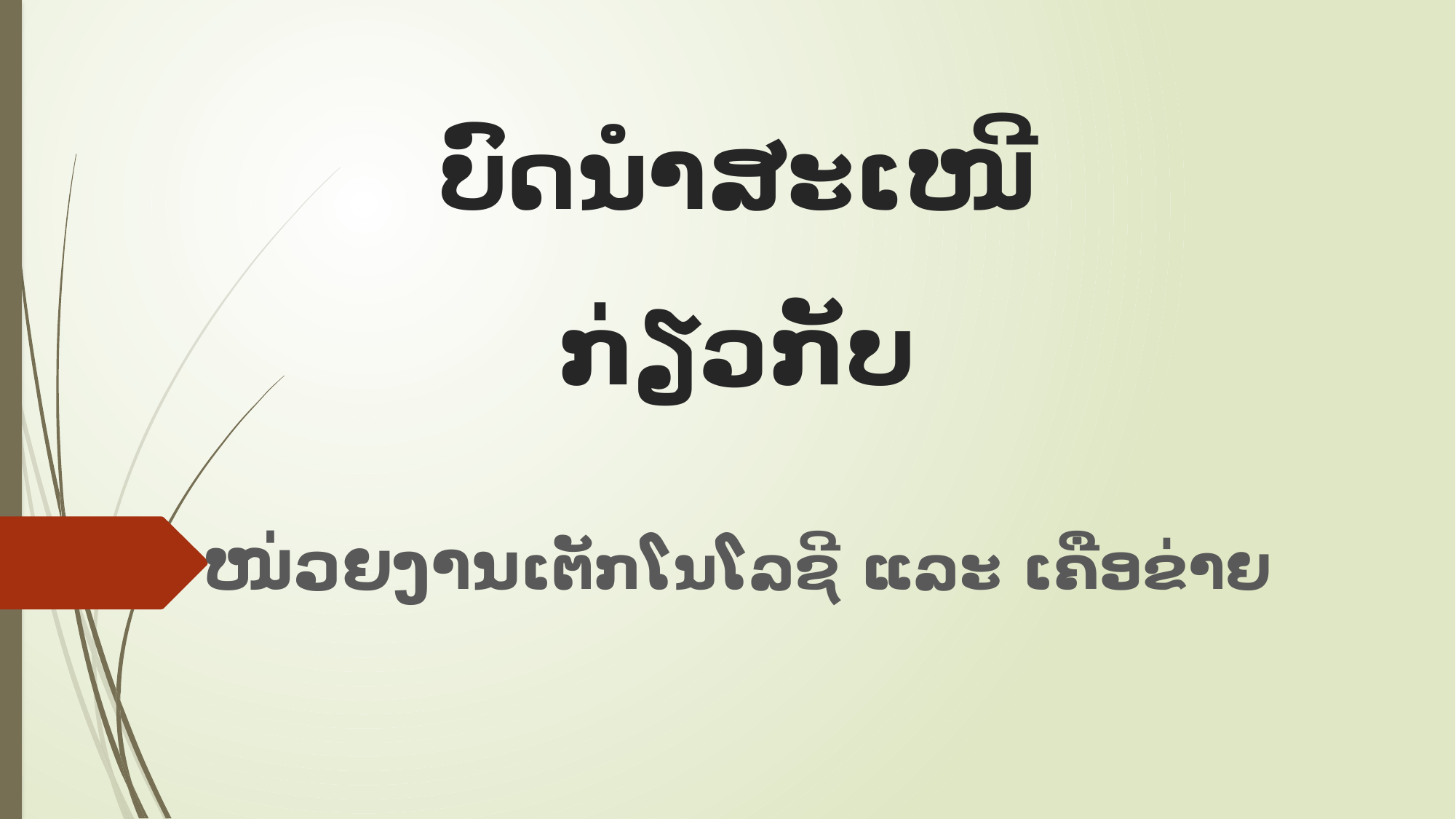

# ບົດນຳສະເໜີ ກ່ຽວກັບ
ໜ່ວຍງານເຕັກໂນໂລຊີ ແລະ ເຄືອຂ່າຍ